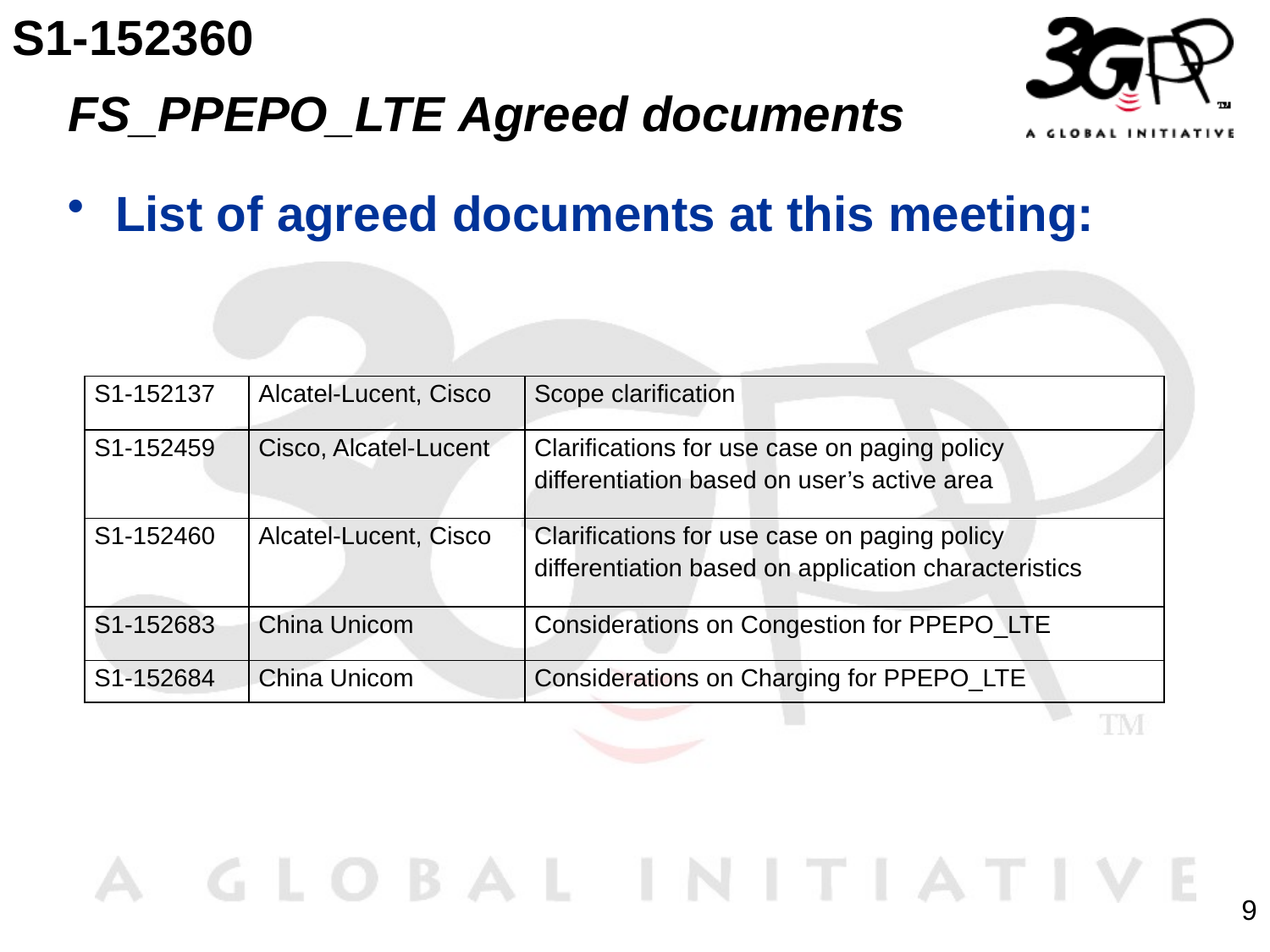

S1-152360
# FS_PPEPO_LTE Agreed documents
List of agreed documents at this meeting:

| S1-152137 | Alcatel-Lucent, Cisco | Scope clarification |
| --- | --- | --- |
| S1-152459 | Cisco, Alcatel-Lucent | Clarifications for use case on paging policy differentiation based on user’s active area |
| S1-152460 | Alcatel-Lucent, Cisco | Clarifications for use case on paging policy differentiation based on application characteristics |
| S1-152683 | China Unicom | Considerations on Congestion for PPEPO\_LTE |
| S1-152684 | China Unicom | Considerations on Charging for PPEPO\_LTE |
9